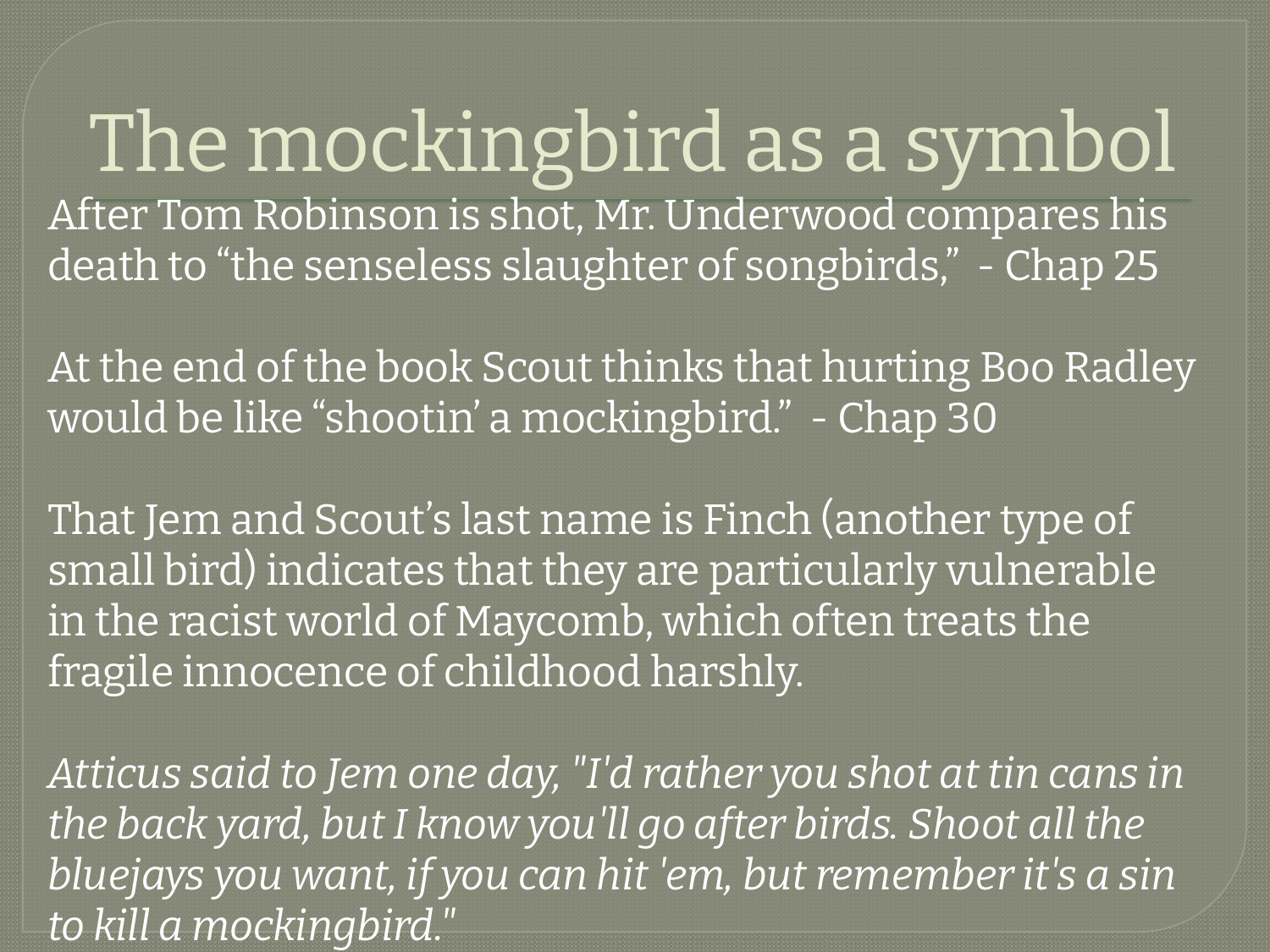

# The mockingbird as a symbol
After Tom Robinson is shot, Mr. Underwood compares his death to “the senseless slaughter of songbirds,”  - Chap 25

At the end of the book Scout thinks that hurting Boo Radley would be like “shootin’ a mockingbird.”  - Chap 30

That Jem and Scout’s last name is Finch (another type of small bird) indicates that they are particularly vulnerable in the racist world of Maycomb, which often treats the fragile innocence of childhood harshly.

Atticus said to Jem one day, "I'd rather you shot at tin cans in the back yard, but I know you'll go after birds. Shoot all the bluejays you want, if you can hit 'em, but remember it's a sin to kill a mockingbird."